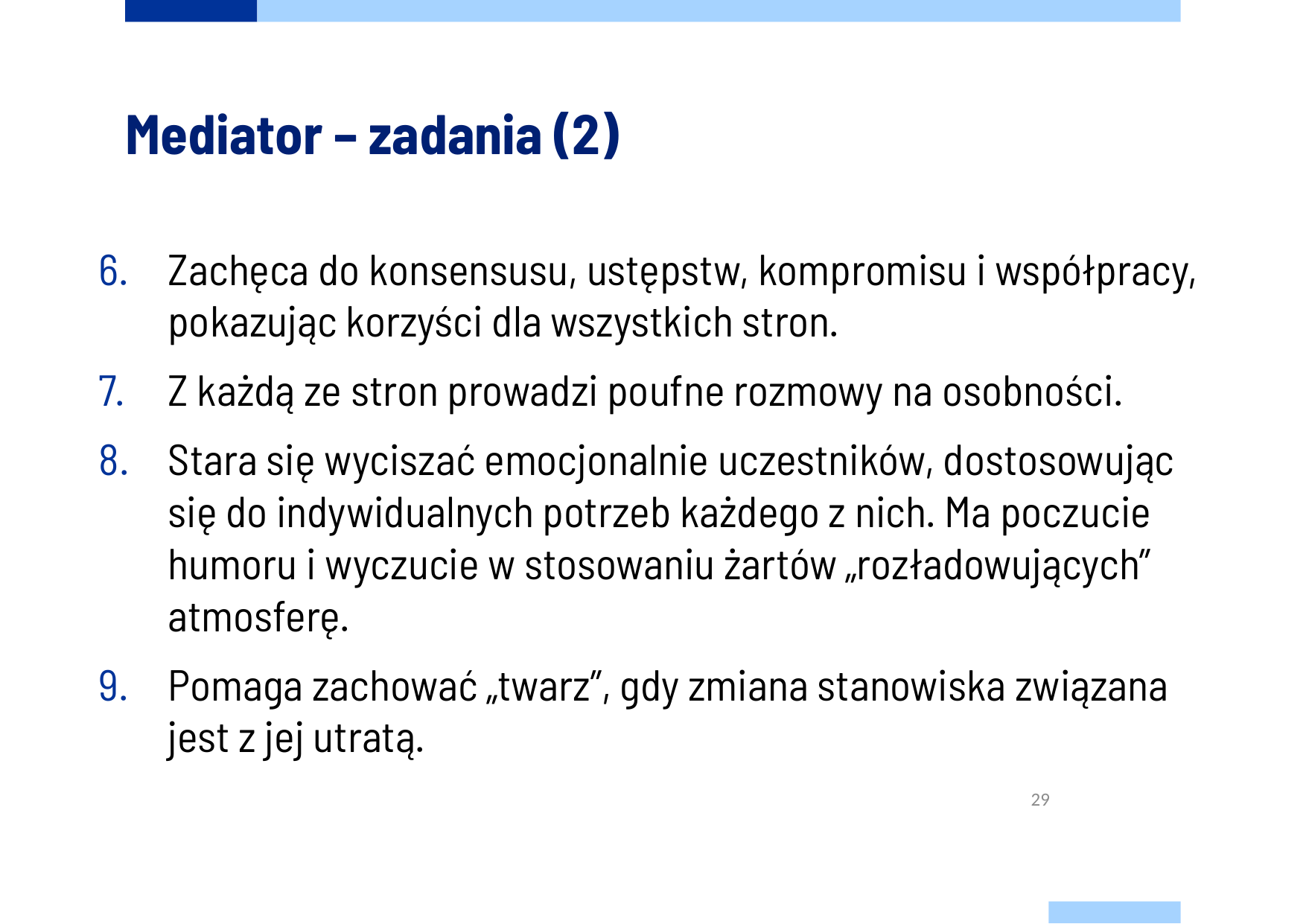

# Mediator – zadania (2)
Zachęca do konsensusu, ustępstw, kompromisu i współpracy, pokazując korzyści dla wszystkich stron.
Z każdą ze stron prowadzi poufne rozmowy na osobności.
Stara się wyciszać emocjonalnie uczestników, dostosowując się do indywidualnych potrzeb każdego z nich. Ma poczucie humoru i wyczucie w stosowaniu żartów „rozładowujących” atmosferę.
Pomaga zachować „twarz”, gdy zmiana stanowiska związana jest z jej utratą.
29